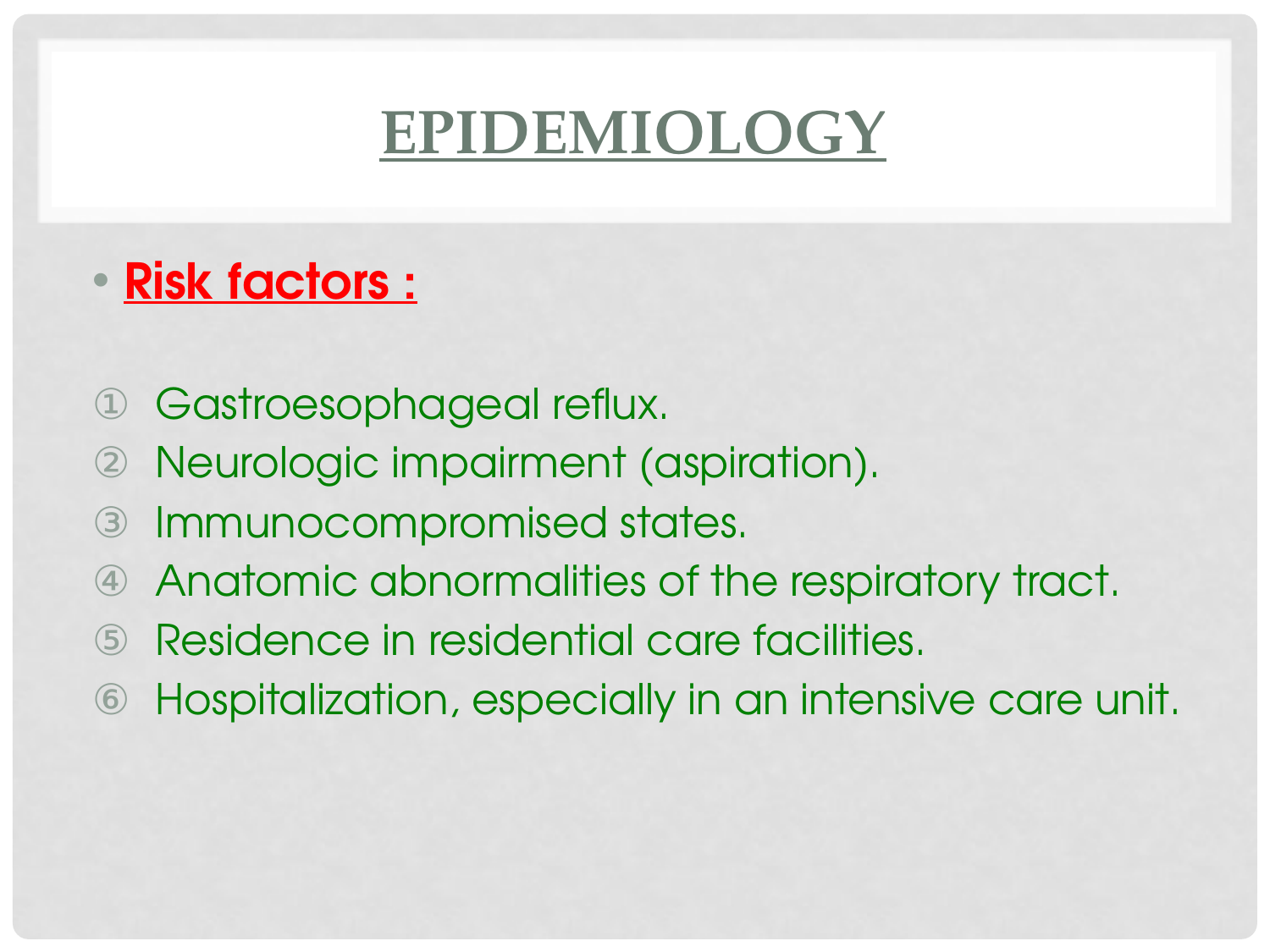

# Epidemiology
Risk factors :

Gastroesophageal reflux.
Neurologic impairment (aspiration).
Immunocompromised states.
Anatomic abnormalities of the respiratory tract.
Residence in residential care facilities.
Hospitalization, especially in an intensive care unit.